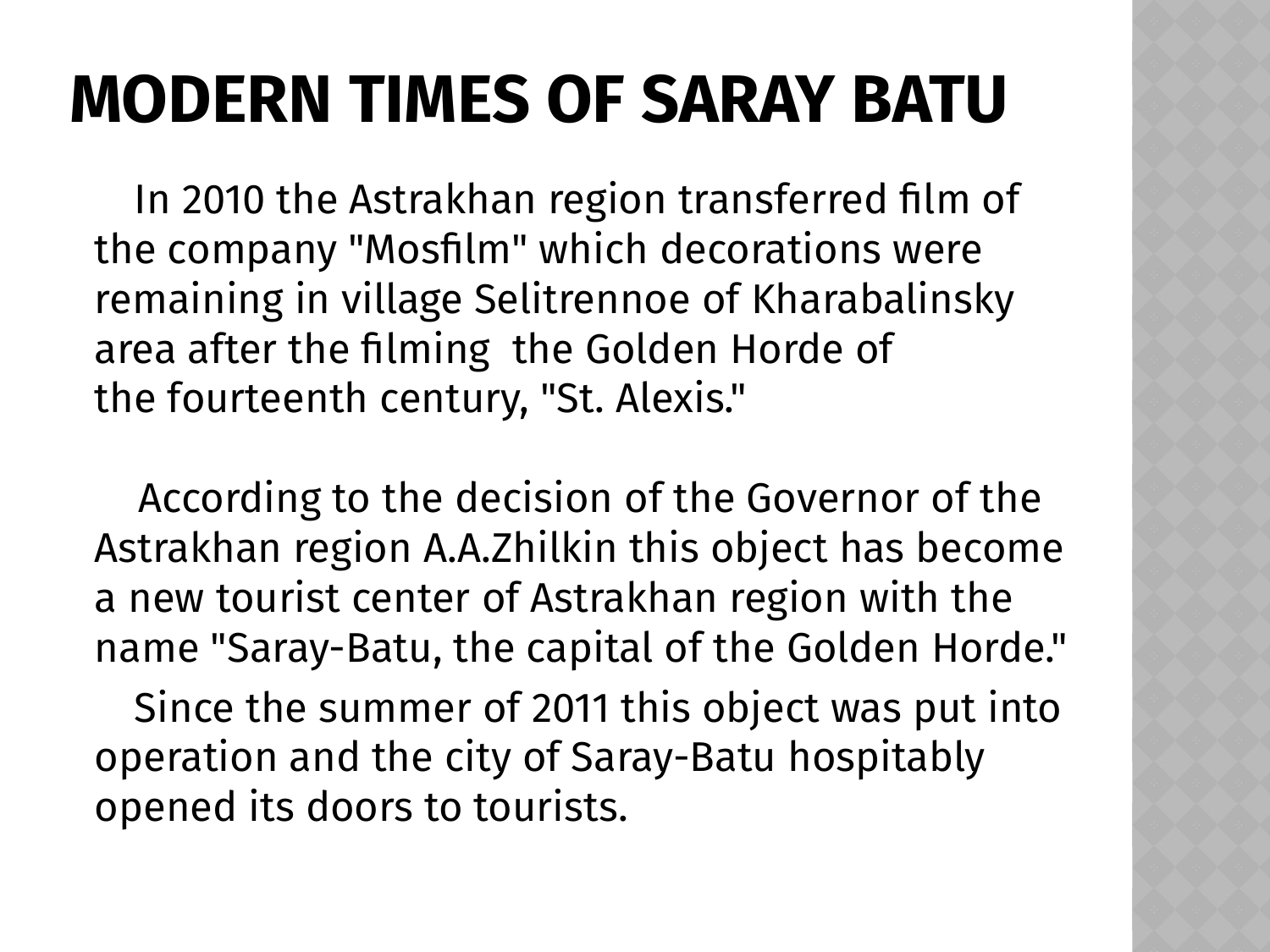

# Modern times of Saray Batu
       In 2010 the Astrakhan region transferred film of the company "Mosfilm" which decorations were remaining in village Selitrennoe of Kharabalinsky area after the filming  the Golden Horde of the fourteenth century, "St. Alexis."
    According to the decision of the Governor of the Astrakhan region A.A.Zhilkin this object has become a new tourist center of Astrakhan region with the name "Saray-Batu, the capital of the Golden Horde."
       Since the summer of 2011 this object was put into operation and the city of Saray-Batu hospitably opened its doors to tourists.